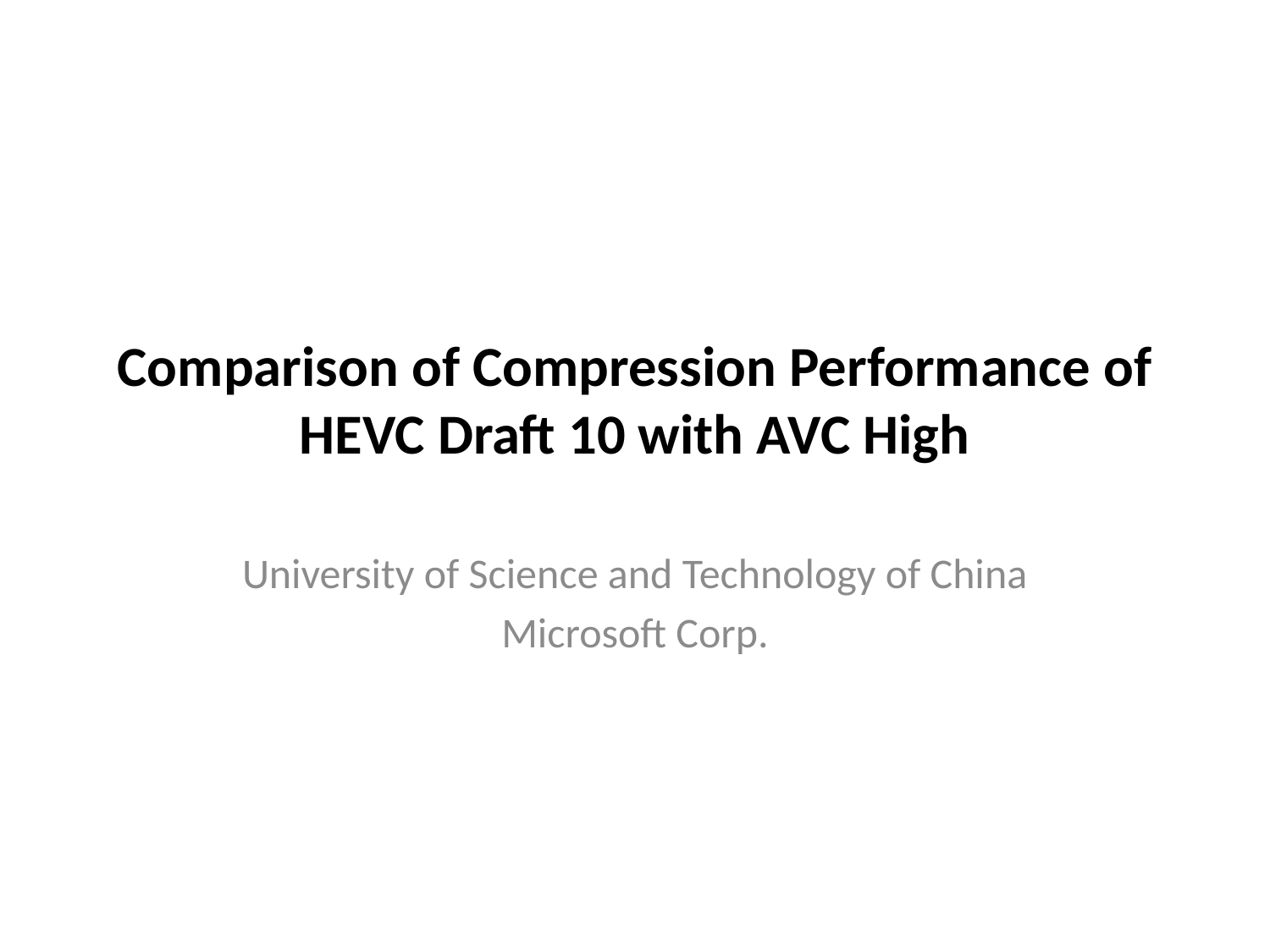

# Comparison of Compression Performance of HEVC Draft 10 with AVC High
University of Science and Technology of China
Microsoft Corp.